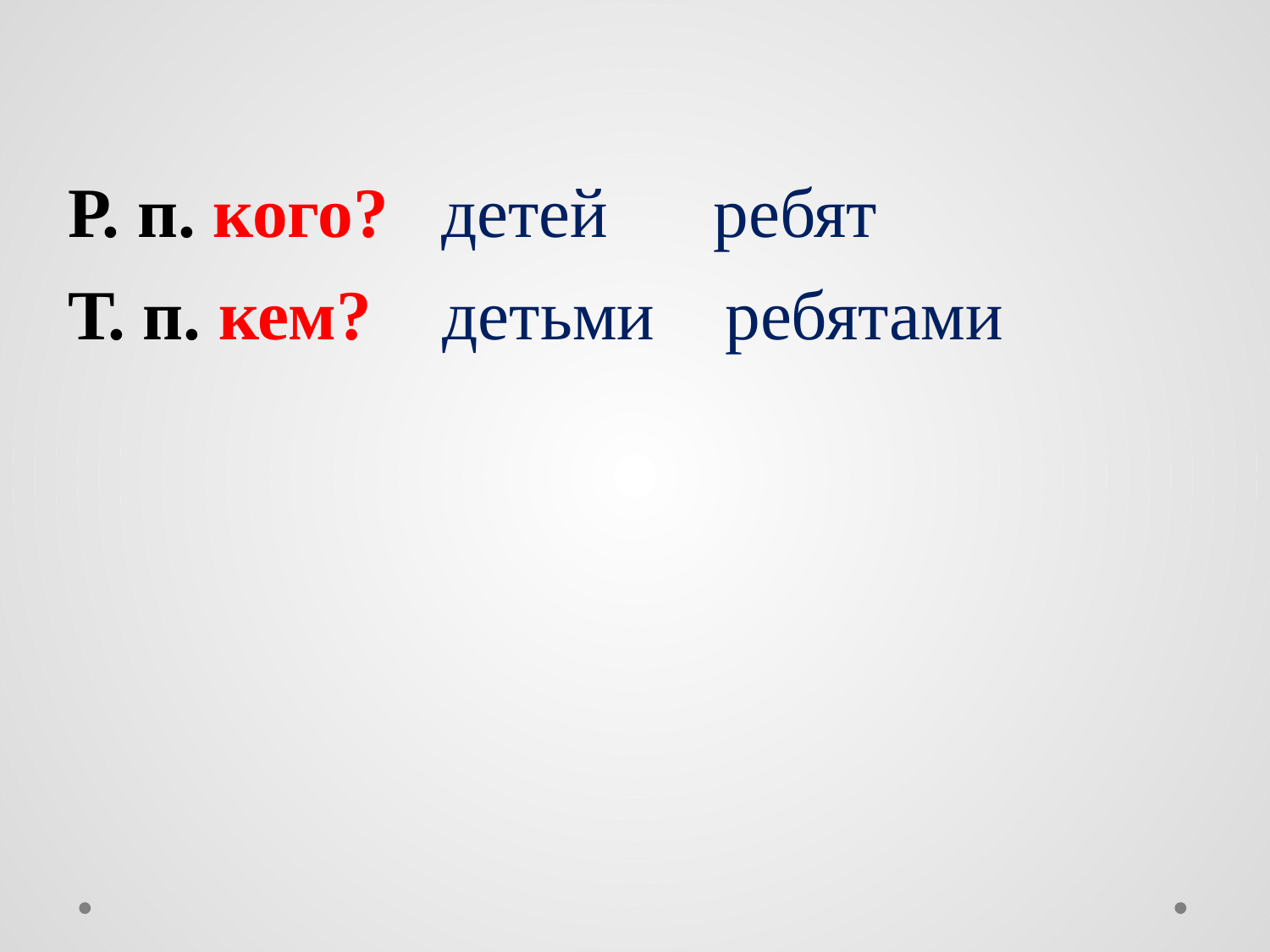

# Р. п. кого?   детей      ребят Т. п. кем?    детьми    ребятами